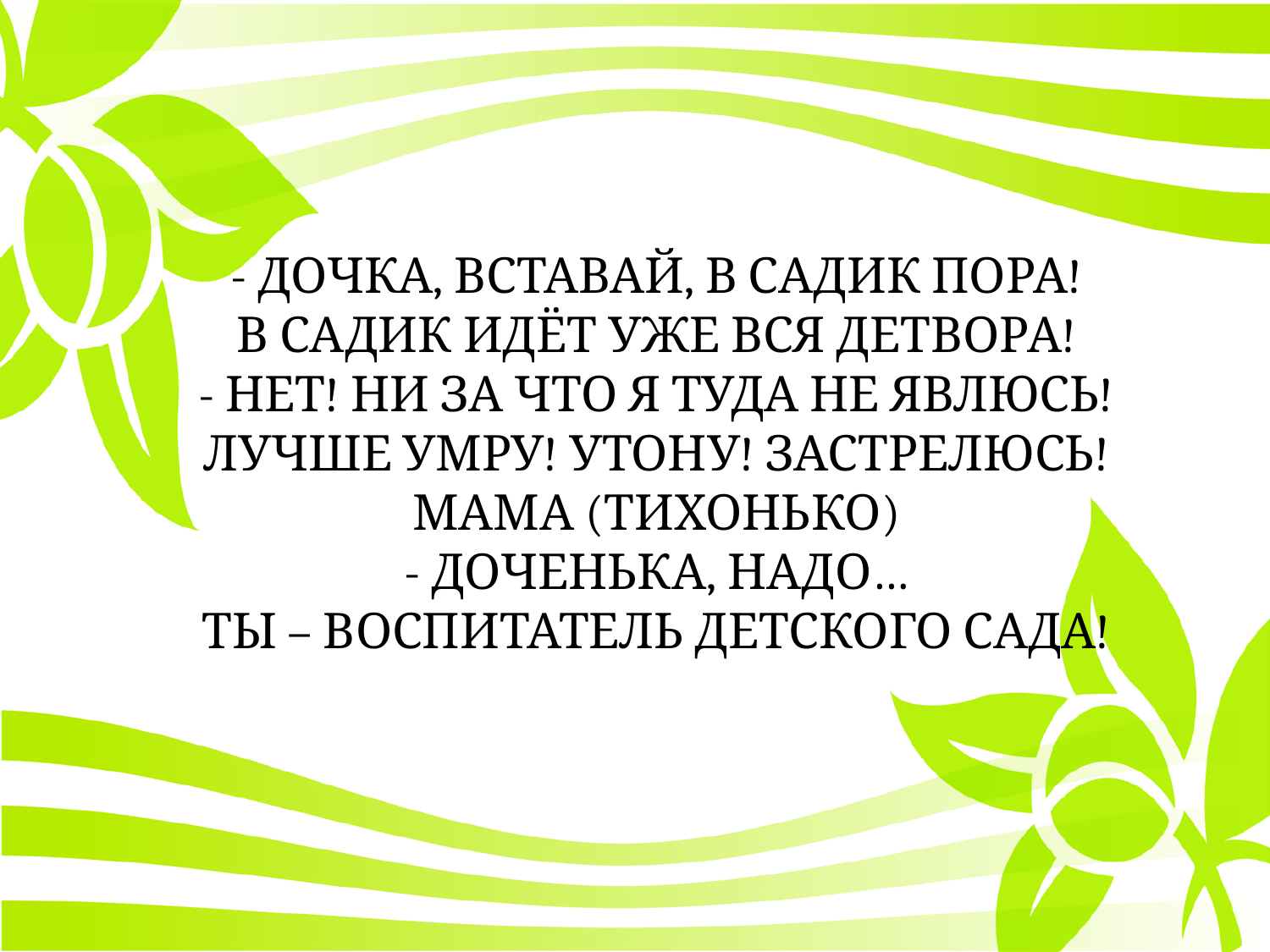

# - ДОЧКА, ВСТАВАЙ, В САДИК ПОРА! В САДИК ИДЁТ УЖЕ ВСЯ ДЕТВОРА! - НЕТ! НИ ЗА ЧТО Я ТУДА НЕ ЯВЛЮСЬ! ЛУЧШЕ УМРУ! УТОНУ! ЗАСТРЕЛЮСЬ! МАМА (ТИХОНЬКО) - ДОЧЕНЬКА, НАДО… ТЫ – ВОСПИТАТЕЛЬ ДЕТСКОГО САДА!